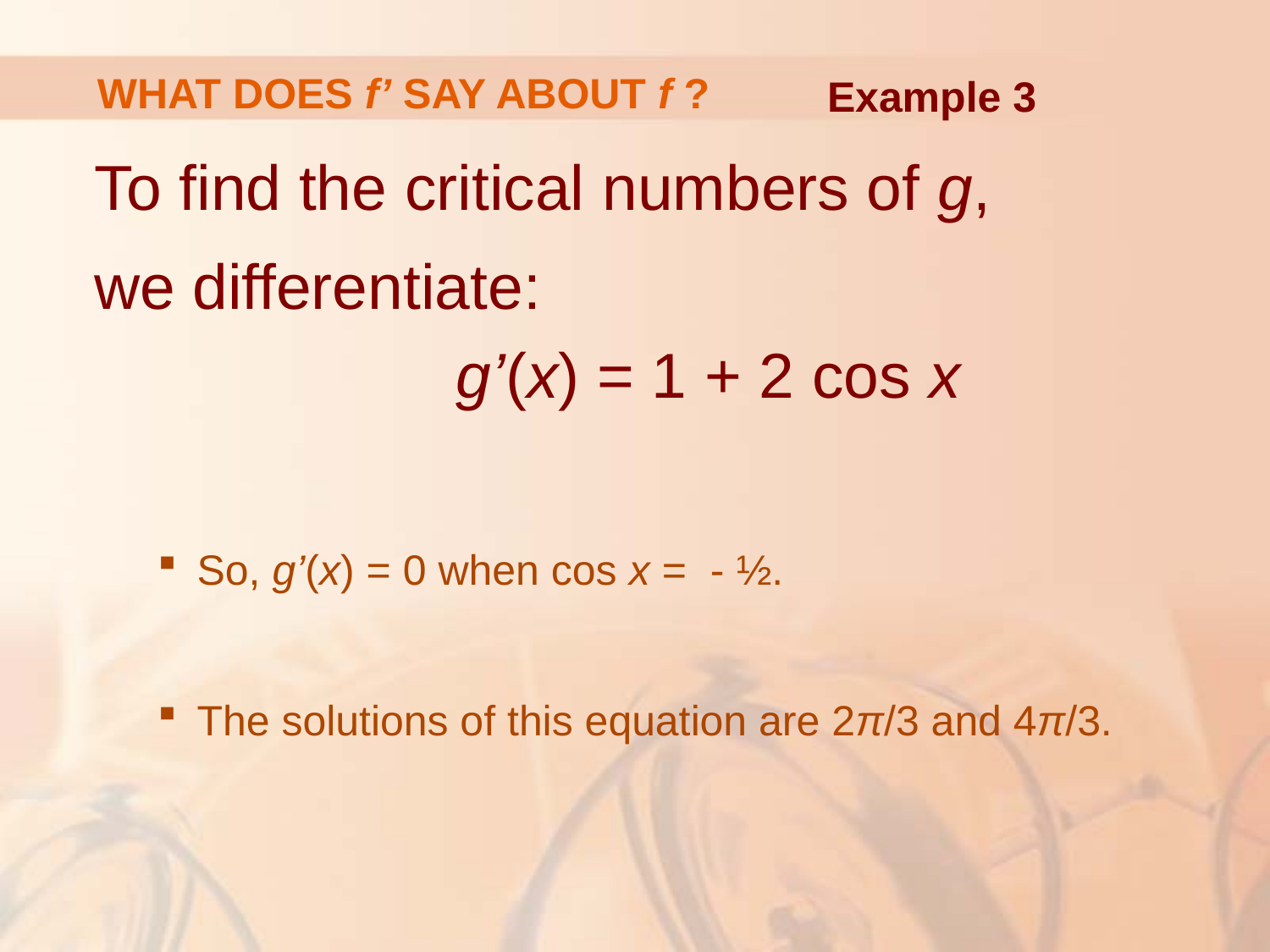

# WHAT DOES f’ SAY ABOUT f ?
Example 3
To find the critical numbers of g,
we differentiate:
g’(x) = 1 + 2 cos x

So, g’(x) = 0 when cos x =  - ½.

The solutions of this equation are 2π/3 and 4π/3.